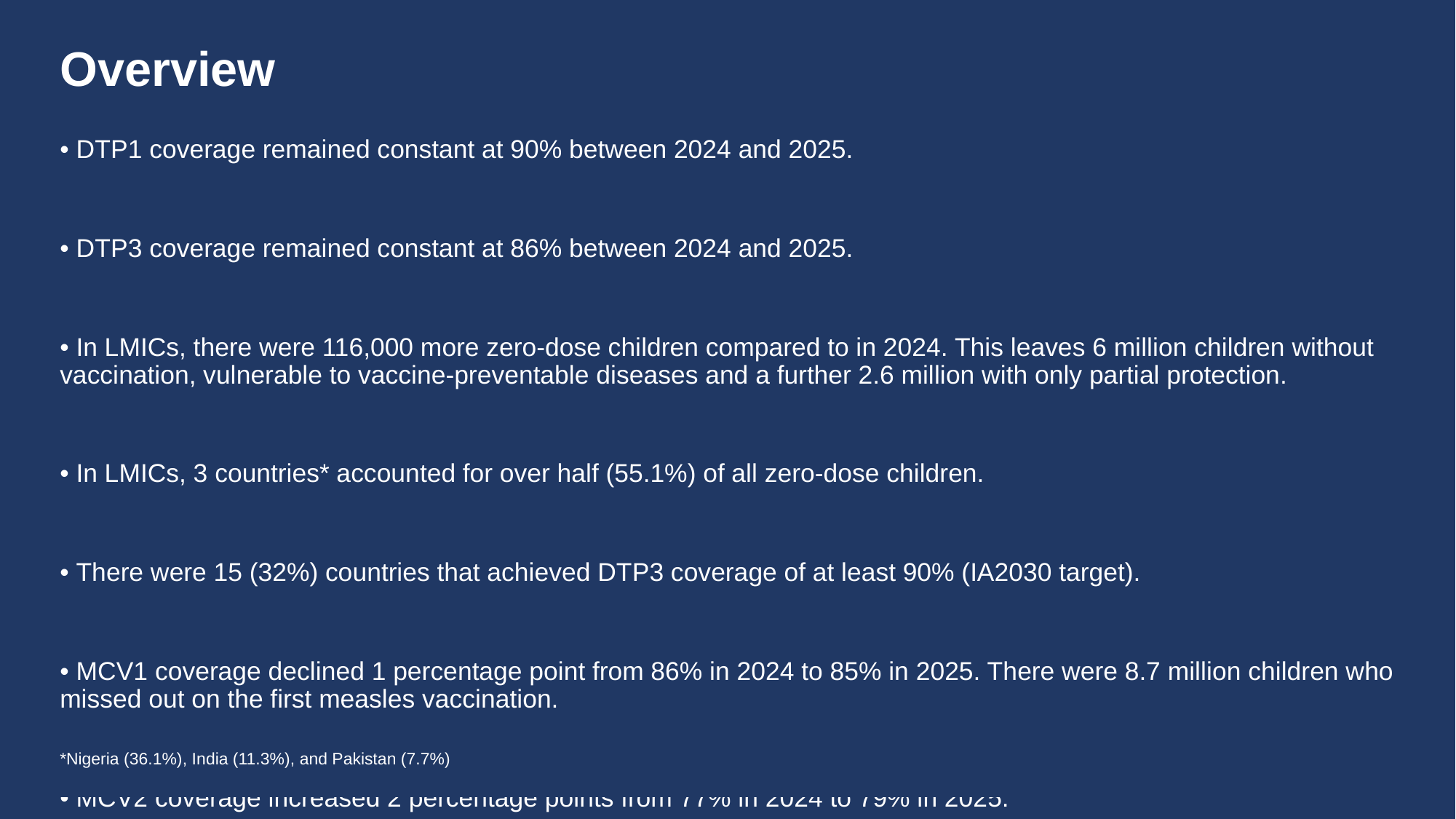

# Overview
• DTP1 coverage remained constant at 90% between 2024 and 2025.

• DTP3 coverage remained constant at 86% between 2024 and 2025.

• In LMICs, there were 116,000 more zero-dose children compared to in 2024. This leaves 6 million children without vaccination, vulnerable to vaccine-preventable diseases and a further 2.6 million with only partial protection.

• In LMICs, 3 countries* accounted for over half (55.1%) of all zero-dose children.

• There were 15 (32%) countries that achieved DTP3 coverage of at least 90% (IA2030 target).

• MCV1 coverage declined 1 percentage point from 86% in 2024 to 85% in 2025. There were 8.7 million children who missed out on the first measles vaccination.

• MCV2 coverage increased 2 percentage points from 77% in 2024 to 79% in 2025.

• Last dose coverage of HPV vaccination (HPVc) among girls increased from 22% to 27% in 2025.
*Nigeria (36.1%), India (11.3%), and Pakistan (7.7%)